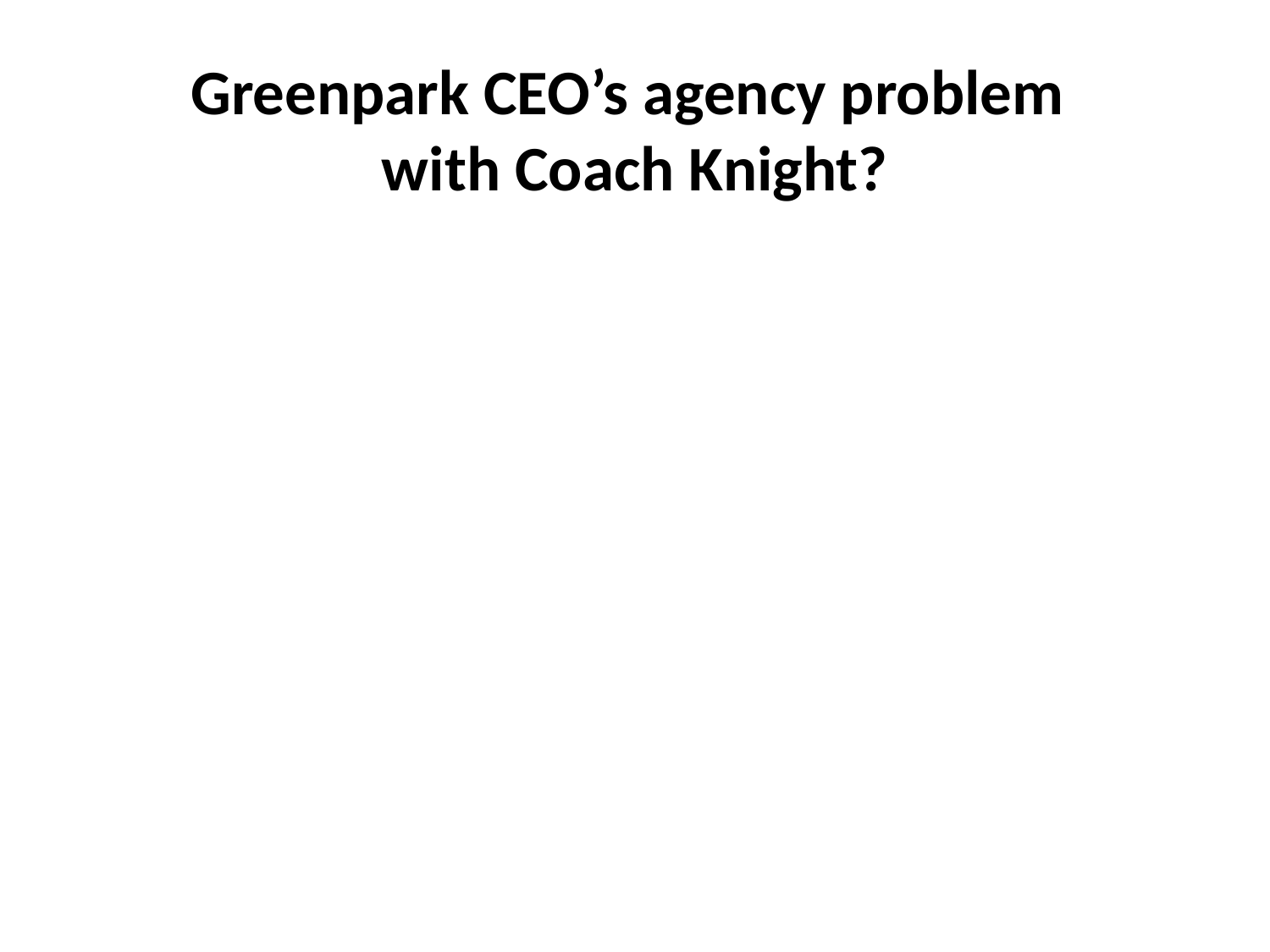

# Greenpark CEO’s agency problem with Coach Knight?